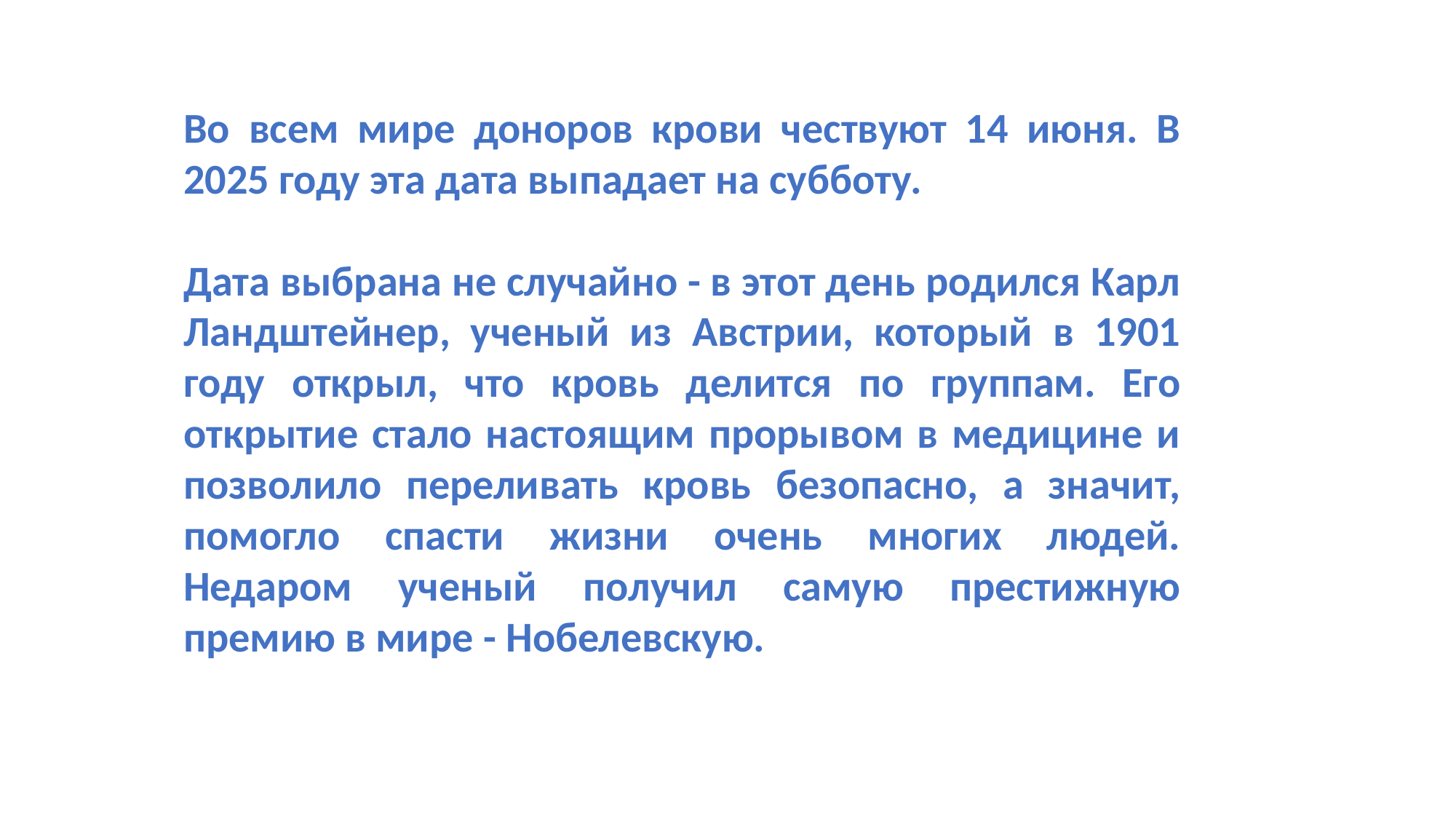

Во всем мире доноров крови чествуют 14 июня. В 2025 году эта дата выпадает на субботу.

Дата выбрана не случайно - в этот день родился Карл Ландштейнер, ученый из Австрии, который в 1901 году открыл, что кровь делится по группам. Его открытие стало настоящим прорывом в медицине и позволило переливать кровь безопасно, а значит, помогло спасти жизни очень многих людей. Недаром ученый получил самую престижную премию в мире - Нобелевскую.